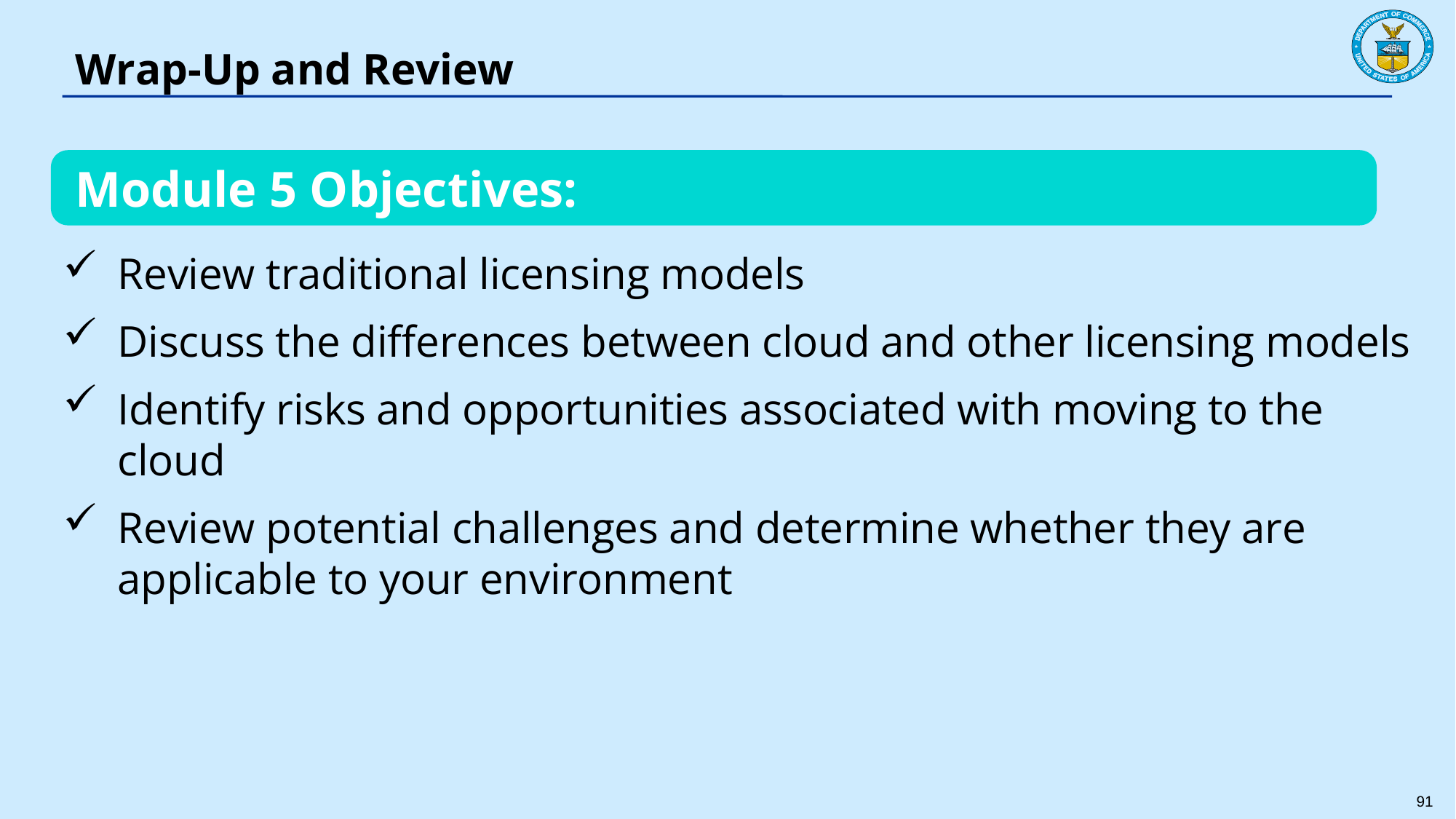

# Wrap-Up and Review
Module 5 Objectives:
Review traditional licensing models
Discuss the differences between cloud and other licensing models
Identify risks and opportunities associated with moving to the cloud
Review potential challenges and determine whether they are applicable to your environment